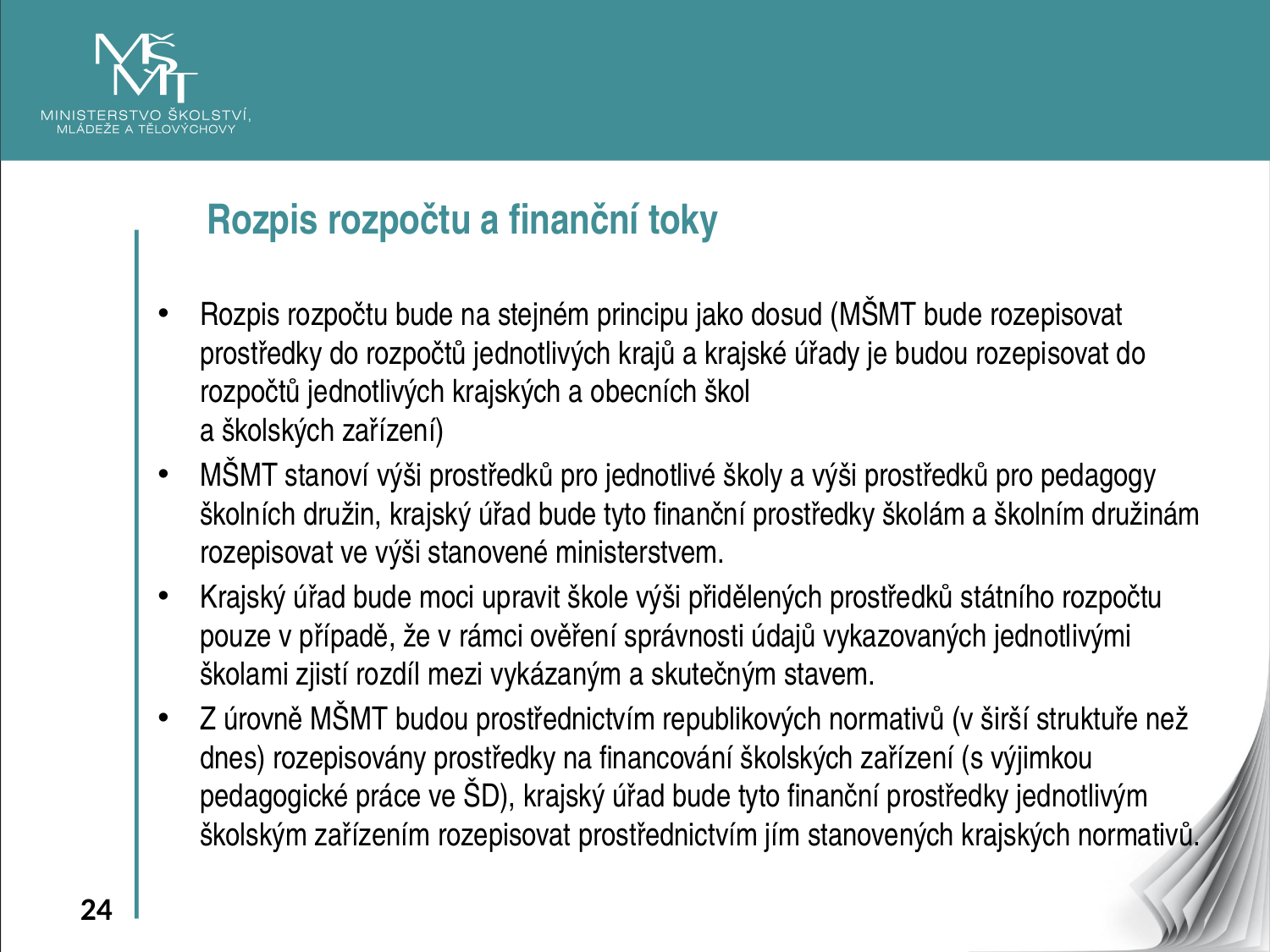

Rozpis rozpočtu a finanční toky

Rozpis rozpočtu bude na stejném principu jako dosud (MŠMT bude rozepisovat prostředky do rozpočtů jednotlivých krajů a krajské úřady je budou rozepisovat do rozpočtů jednotlivých krajských a obecních škol
a školských zařízení)
MŠMT stanoví výši prostředků pro jednotlivé školy a výši prostředků pro pedagogy školních družin, krajský úřad bude tyto finanční prostředky školám a školním družinám rozepisovat ve výši stanovené ministerstvem.
Krajský úřad bude moci upravit škole výši přidělených prostředků státního rozpočtu pouze v případě, že v rámci ověření správnosti údajů vykazovaných jednotlivými školami zjistí rozdíl mezi vykázaným a skutečným stavem.
Z úrovně MŠMT budou prostřednictvím republikových normativů (v širší struktuře než dnes) rozepisovány prostředky na financování školských zařízení (s výjimkou pedagogické práce ve ŠD), krajský úřad bude tyto finanční prostředky jednotlivým školským zařízením rozepisovat prostřednictvím jím stanovených krajských normativů.